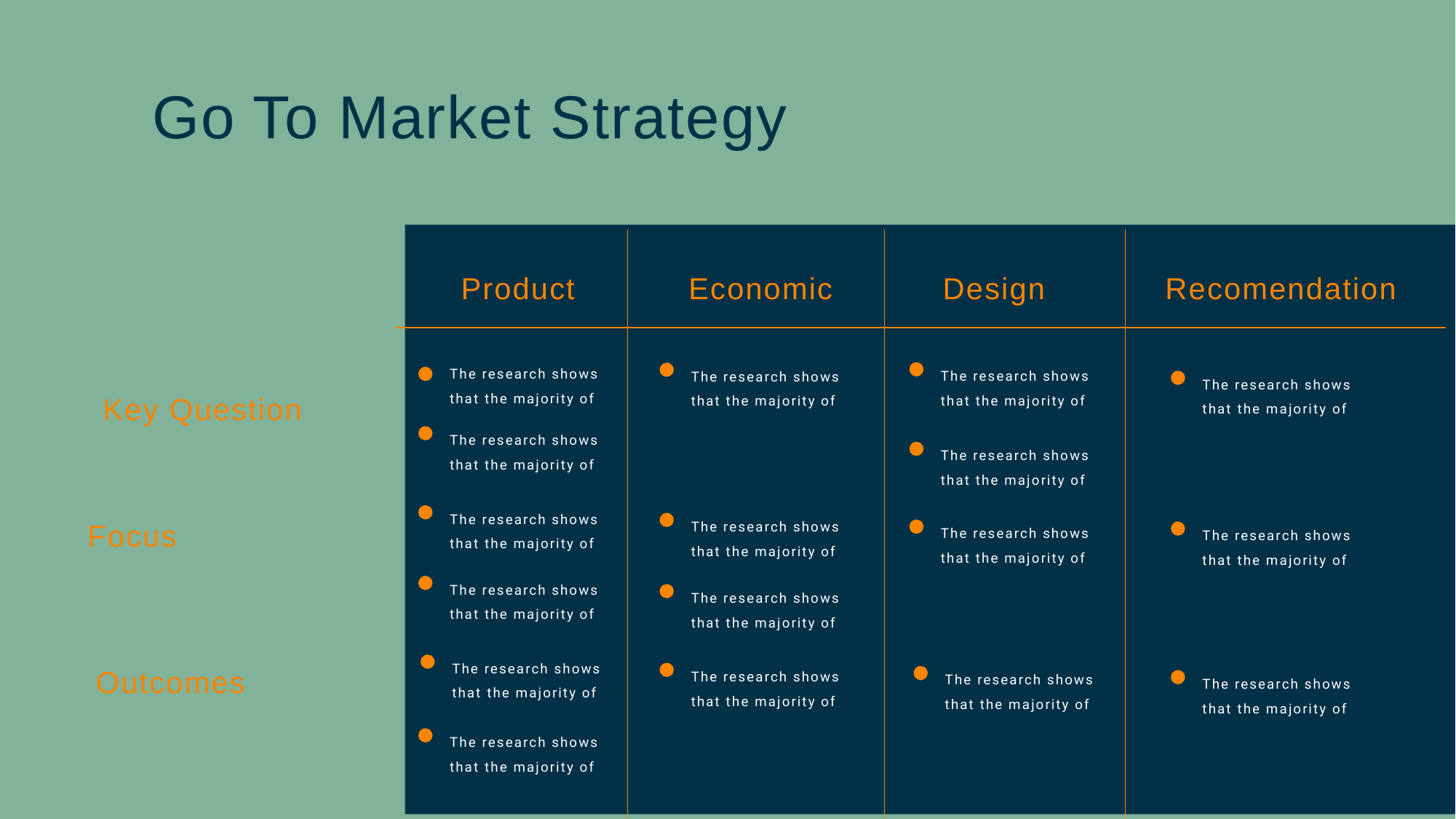

Go To Market Strategy

Product
Economic
Design
Recomendation
The research shows that the majority of
The research shows that the majority of
The research shows that the majority of

The research shows that the majority of

Key Question
The research shows that the majority of

The research shows that the majority of

The research shows that the majority of
The research shows that the majority of

Focus
The research shows that the majority of

The research shows that the majority of

The research shows that the majority of

The research shows that the majority of

The research shows that the majority of

The research shows that the majority of
Outcomes
The research shows that the majority of
The research shows that the majority of

The research shows that the majority of